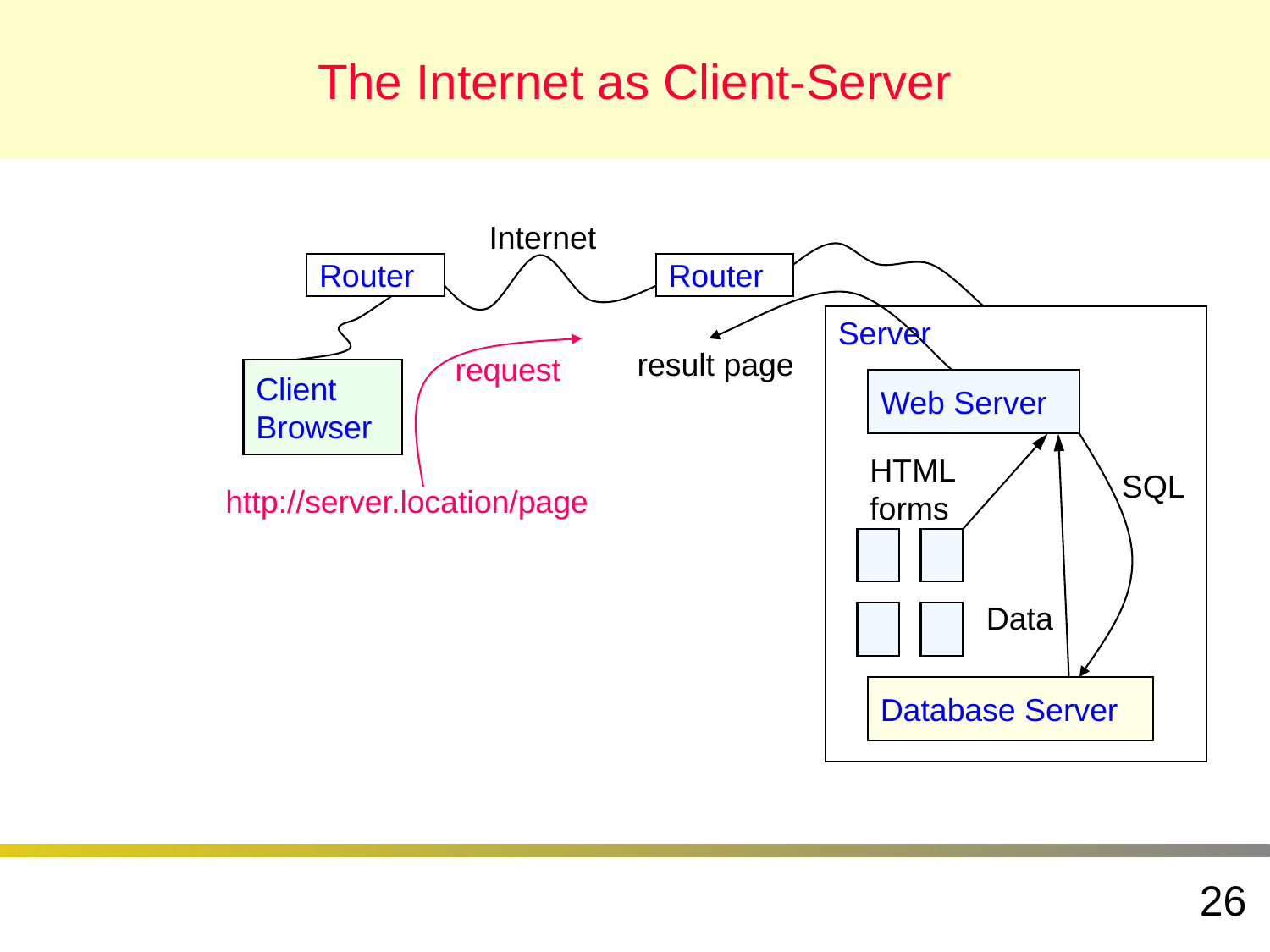

# The Internet as Client-Server
Internet

Router

Router

Server

result page
request
Client
Browser
Web Server

HTML forms
SQL
http://server.location/page

Data

Database Server
26